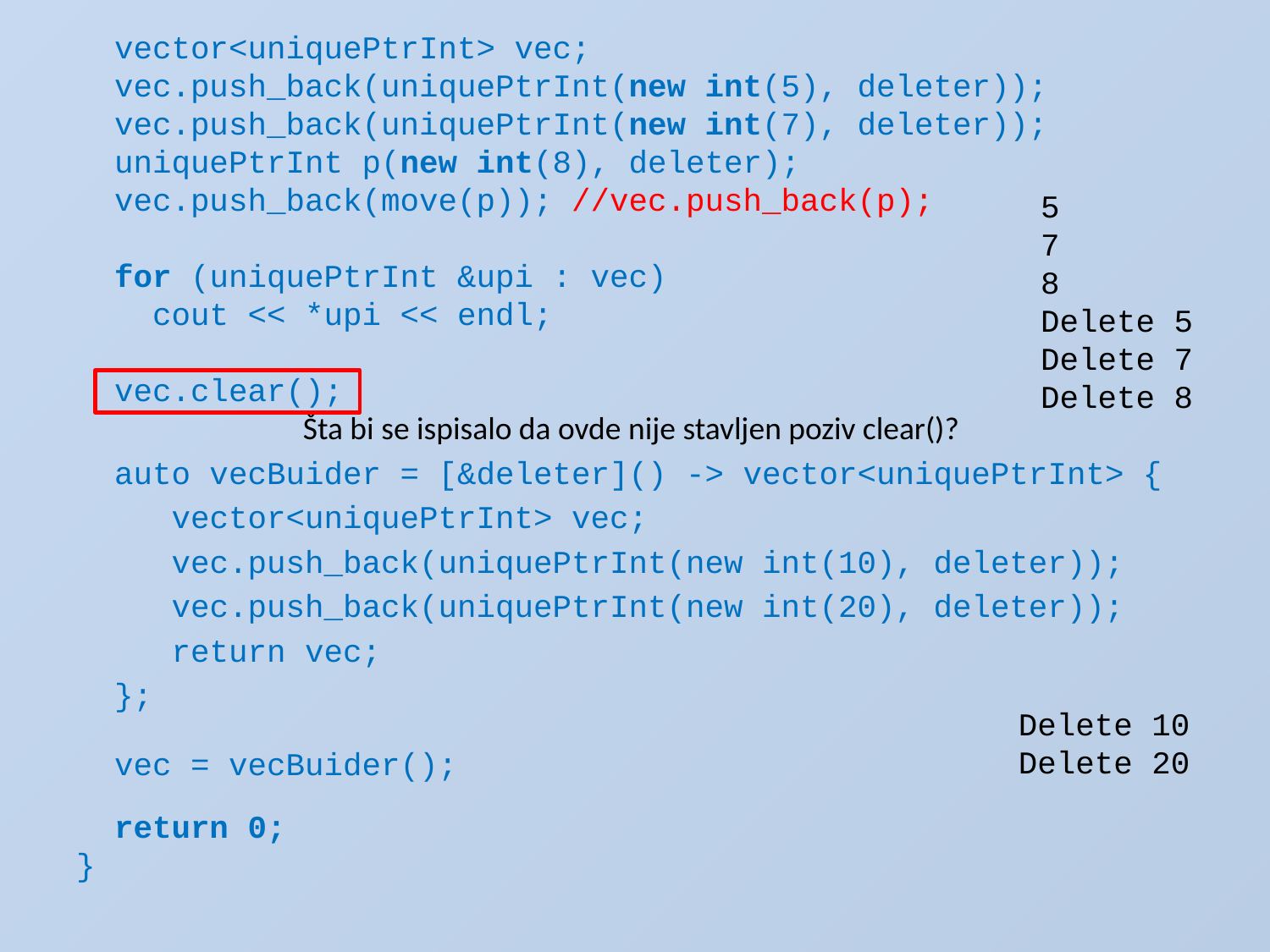

vector<uniquePtrInt> vec;
  vec.push_back(uniquePtrInt(new int(5), deleter));
  vec.push_back(uniquePtrInt(new int(7), deleter));
  uniquePtrInt p(new int(8), deleter);
  vec.push_back(move(p)); //vec.push_back(p);

  for (uniquePtrInt &upi : vec)
    cout << *upi << endl;

  vec.clear();

  auto vecBuider = [&deleter]() -> vector<uniquePtrInt> {
     vector<uniquePtrInt> vec;
     vec.push_back(uniquePtrInt(new int(10), deleter));
     vec.push_back(uniquePtrInt(new int(20), deleter));
     return vec;
  };

  vec = vecBuider();

  return 0;
}
5
7
8
Delete 5
Delete 7
Delete 8

Šta bi se ispisalo da ovde nije stavljen poziv clear()?
Delete 10
Delete 20